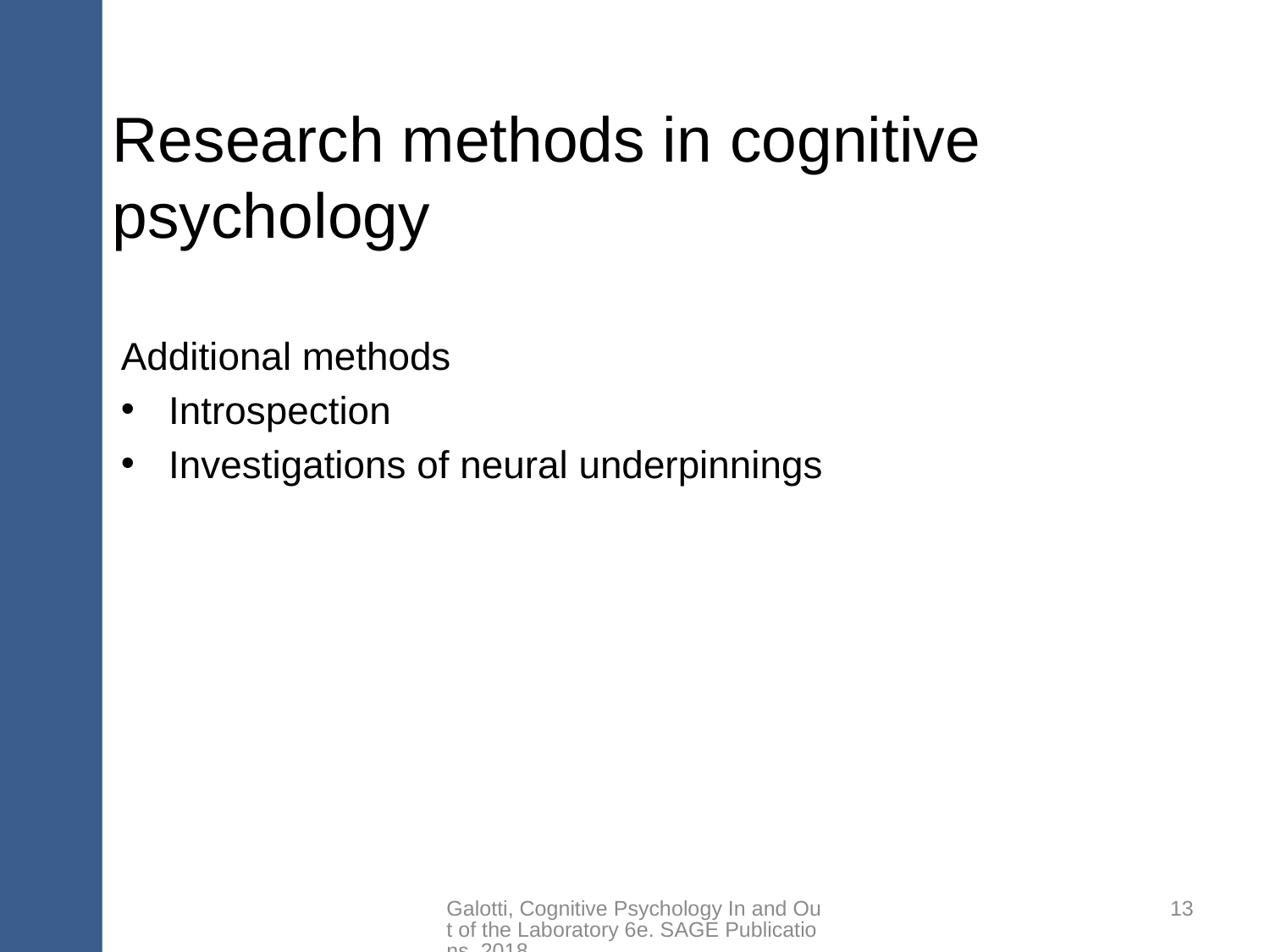

# Research methods in cognitive psychology
Additional methods
Introspection
Investigations of neural underpinnings
Galotti, Cognitive Psychology In and Out of the Laboratory 6e. SAGE Publications, 2018.
13